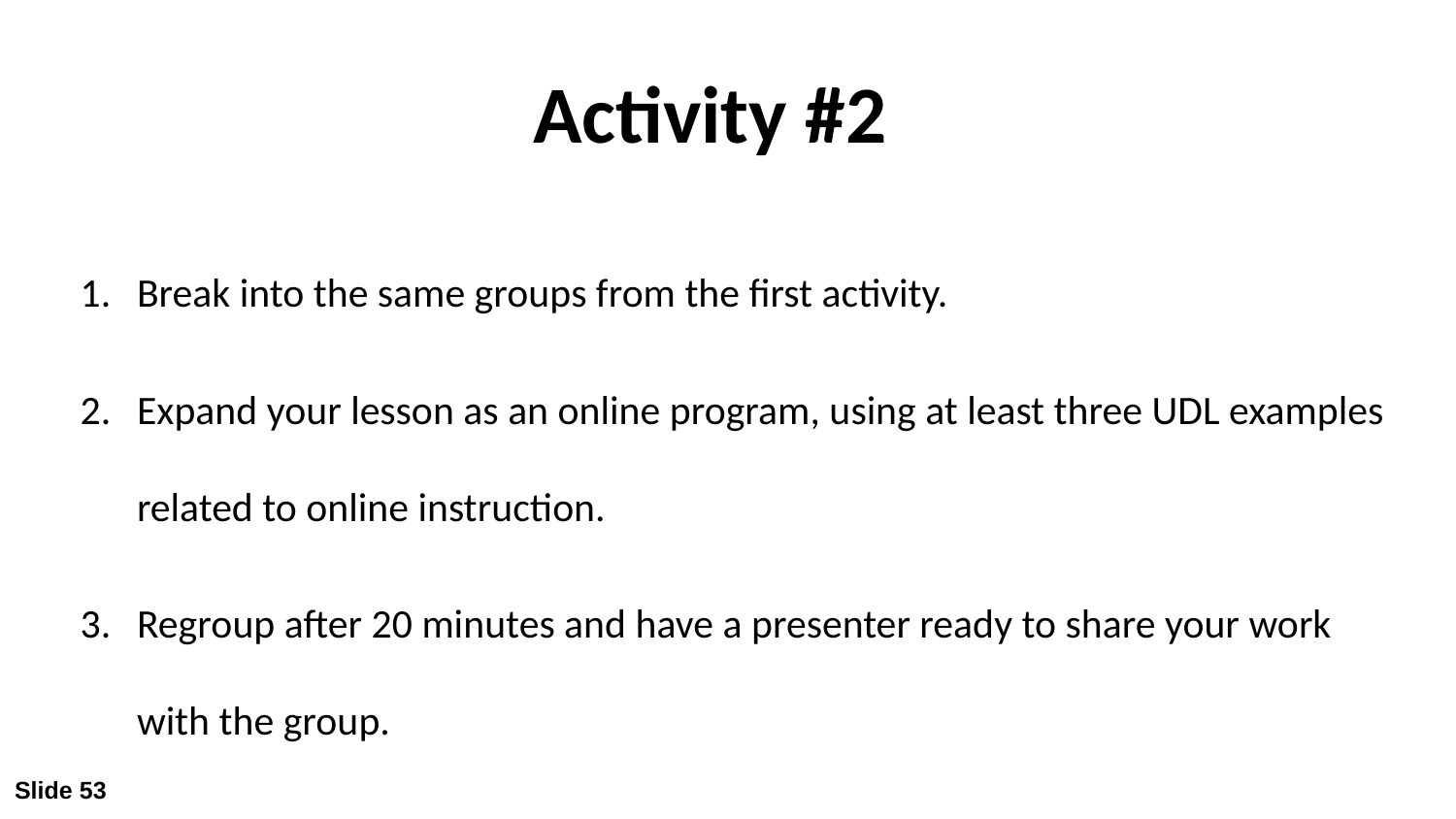

# Activity #2
Break into the same groups from the first activity.
Expand your lesson as an online program, using at least three UDL examples related to online instruction.
Regroup after 20 minutes and have a presenter ready to share your work with the group.
Slide 53